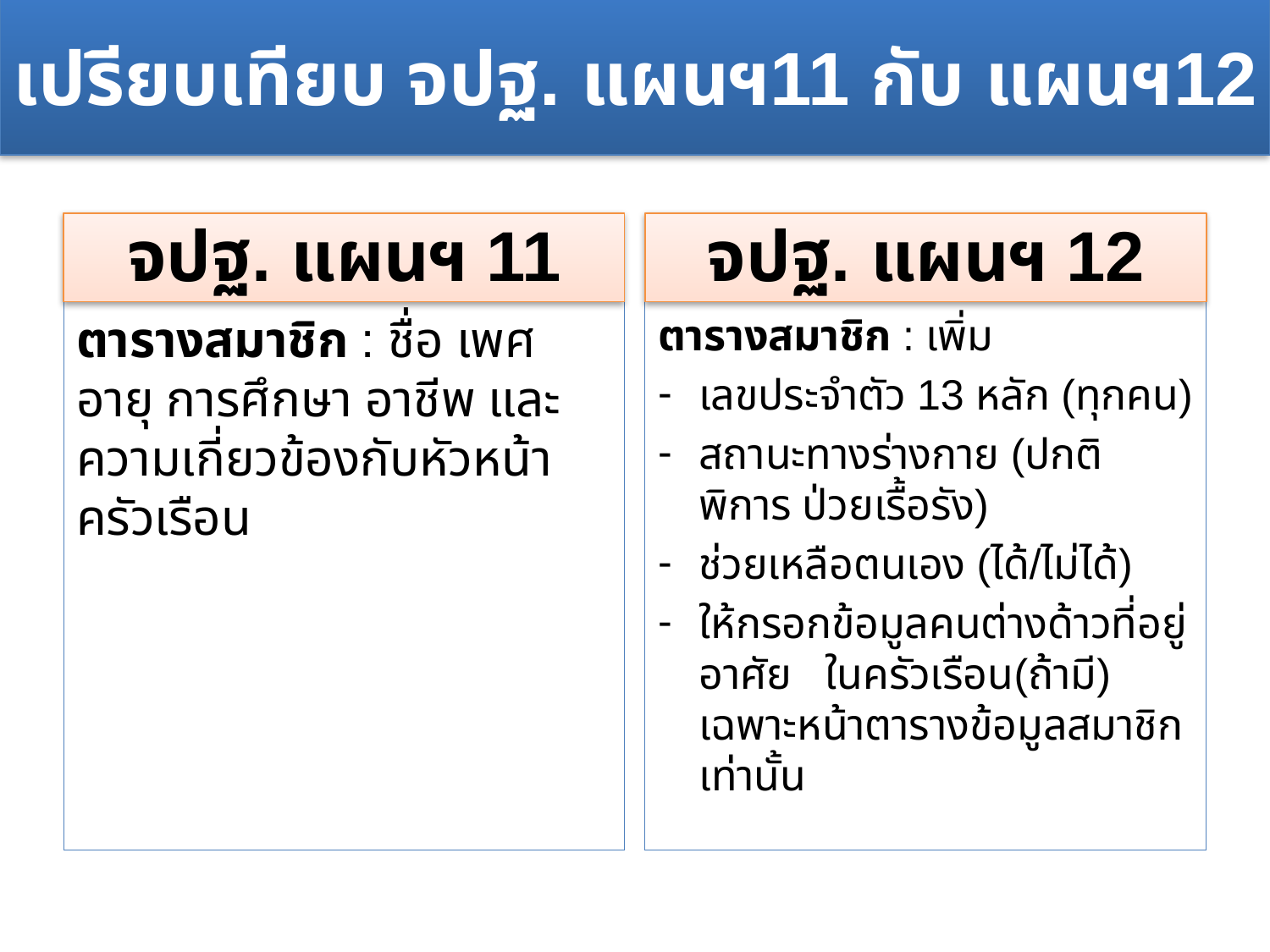

# เปรียบเทียบ จปฐ. แผนฯ11 กับ แผนฯ12
จปฐ. แผนฯ 11
จปฐ. แผนฯ 12
ตารางสมาชิก : ชื่อ เพศ อายุ การศึกษา อาชีพ และความเกี่ยวข้องกับหัวหน้าครัวเรือน
ตารางสมาชิก : เพิ่ม
เลขประจำตัว 13 หลัก (ทุกคน)
สถานะทางร่างกาย (ปกติ พิการ ป่วยเรื้อรัง)
ช่วยเหลือตนเอง (ได้/ไม่ได้)
ให้กรอกข้อมูลคนต่างด้าวที่อยู่อาศัย   ในครัวเรือน(ถ้ามี) เฉพาะหน้าตารางข้อมูลสมาชิกเท่านั้น